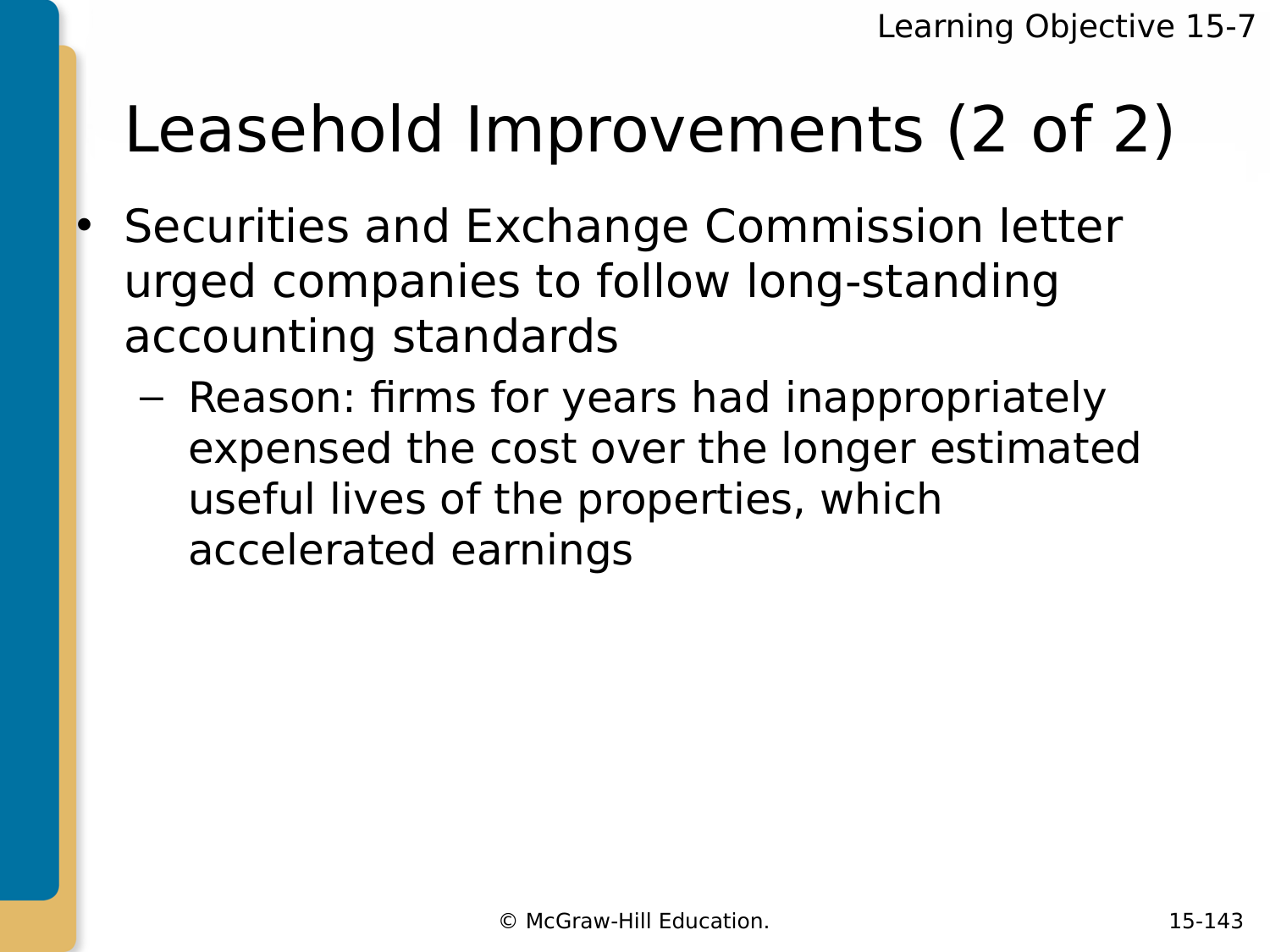

Learning Objective 15-7
# Leasehold Improvements (2 of 2)
Securities and Exchange Commission letter urged companies to follow long-standing accounting standards
Reason: firms for years had inappropriately expensed the cost over the longer estimated useful lives of the properties, which accelerated earnings